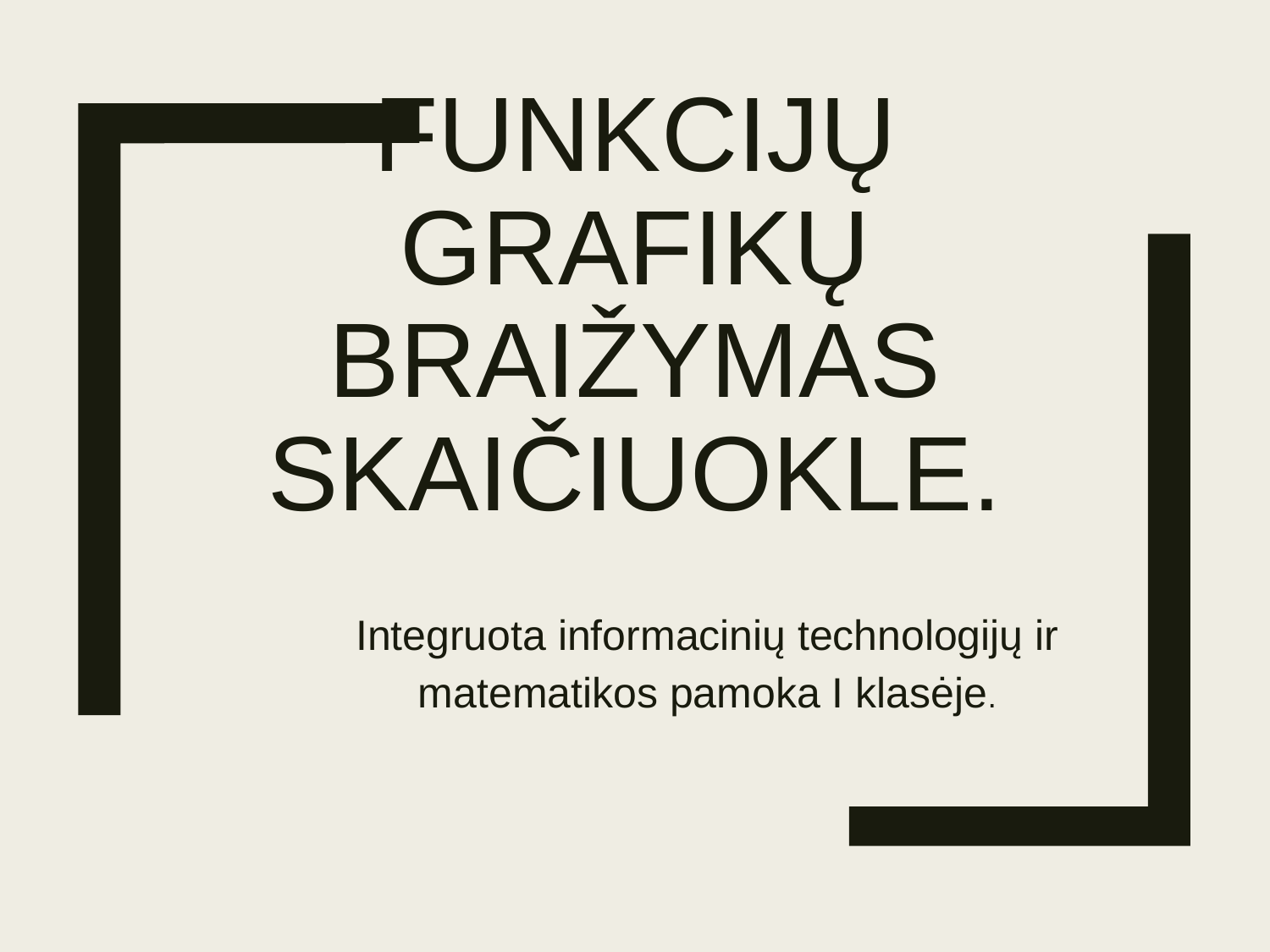

# Funkcijų grafikų braižymas skaičiuokle.
Integruota informacinių technologijų ir matematikos pamoka I klasėje.